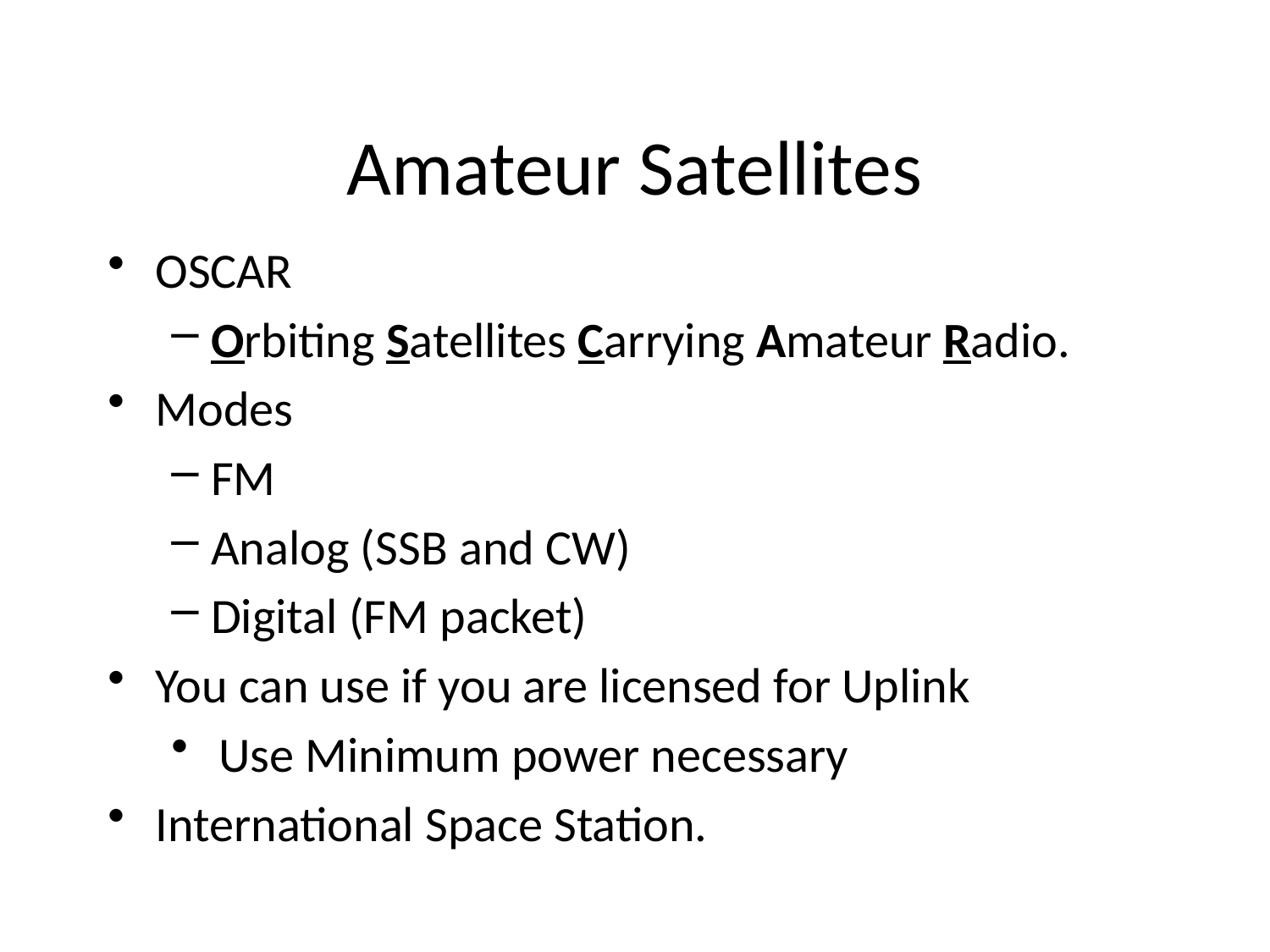

Amateur Satellites
OSCAR
Orbiting Satellites Carrying Amateur Radio.
Modes
FM
Analog (SSB and CW)
Digital (FM packet)
You can use if you are licensed for Uplink
Use Minimum power necessary
International Space Station.